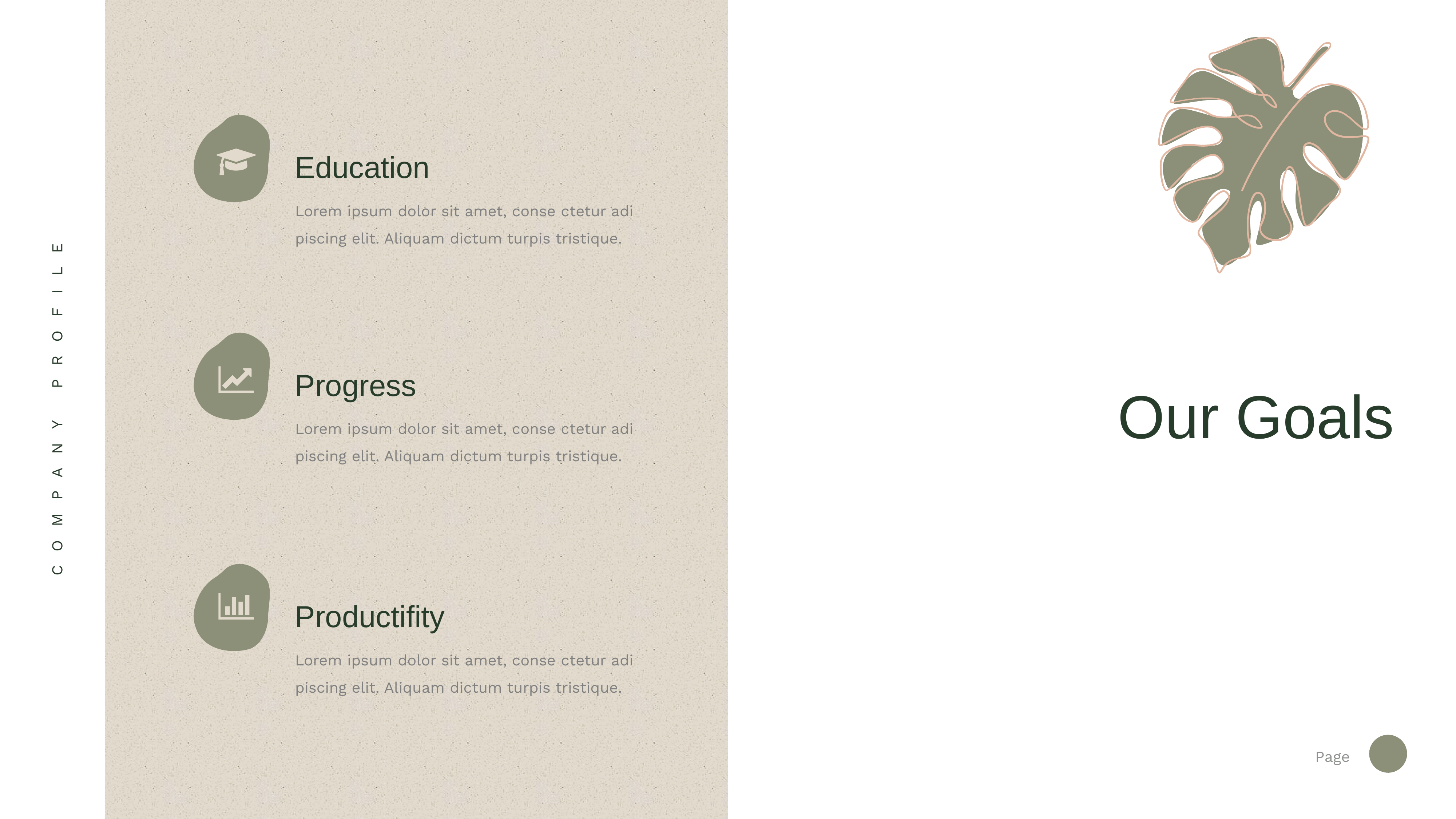

Education

Lorem ipsum dolor sit amet, conse ctetur adi piscing elit. Aliquam dictum turpis tristique.

Our Goals
Progress

COMPANY PROFILE
Lorem ipsum dolor sit amet, conse ctetur adi piscing elit. Aliquam dictum turpis tristique.

Productifity

Lorem ipsum dolor sit amet, conse ctetur adi piscing elit. Aliquam dictum turpis tristique.

Page
5